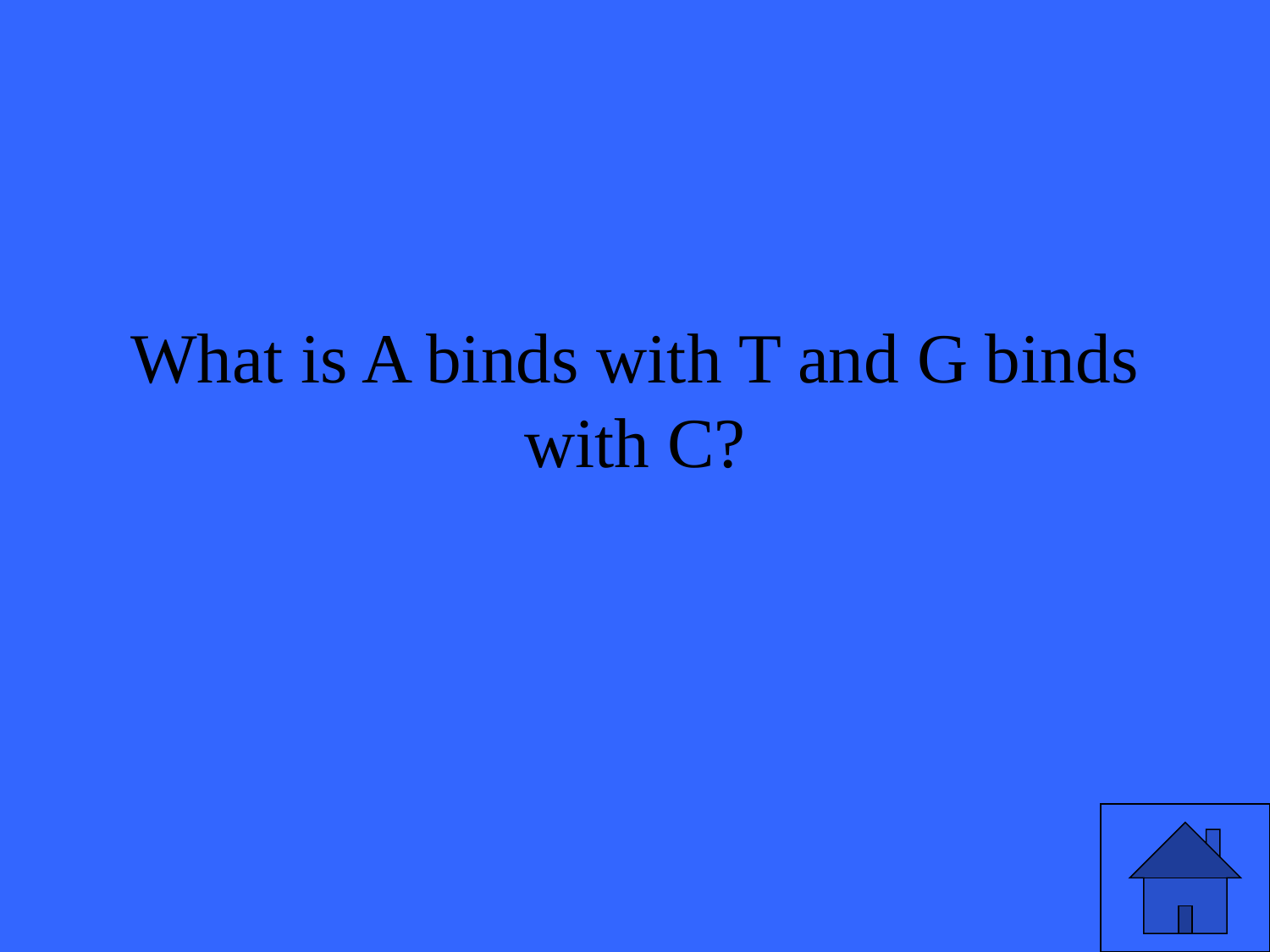

# What is A binds with T and G binds with C?